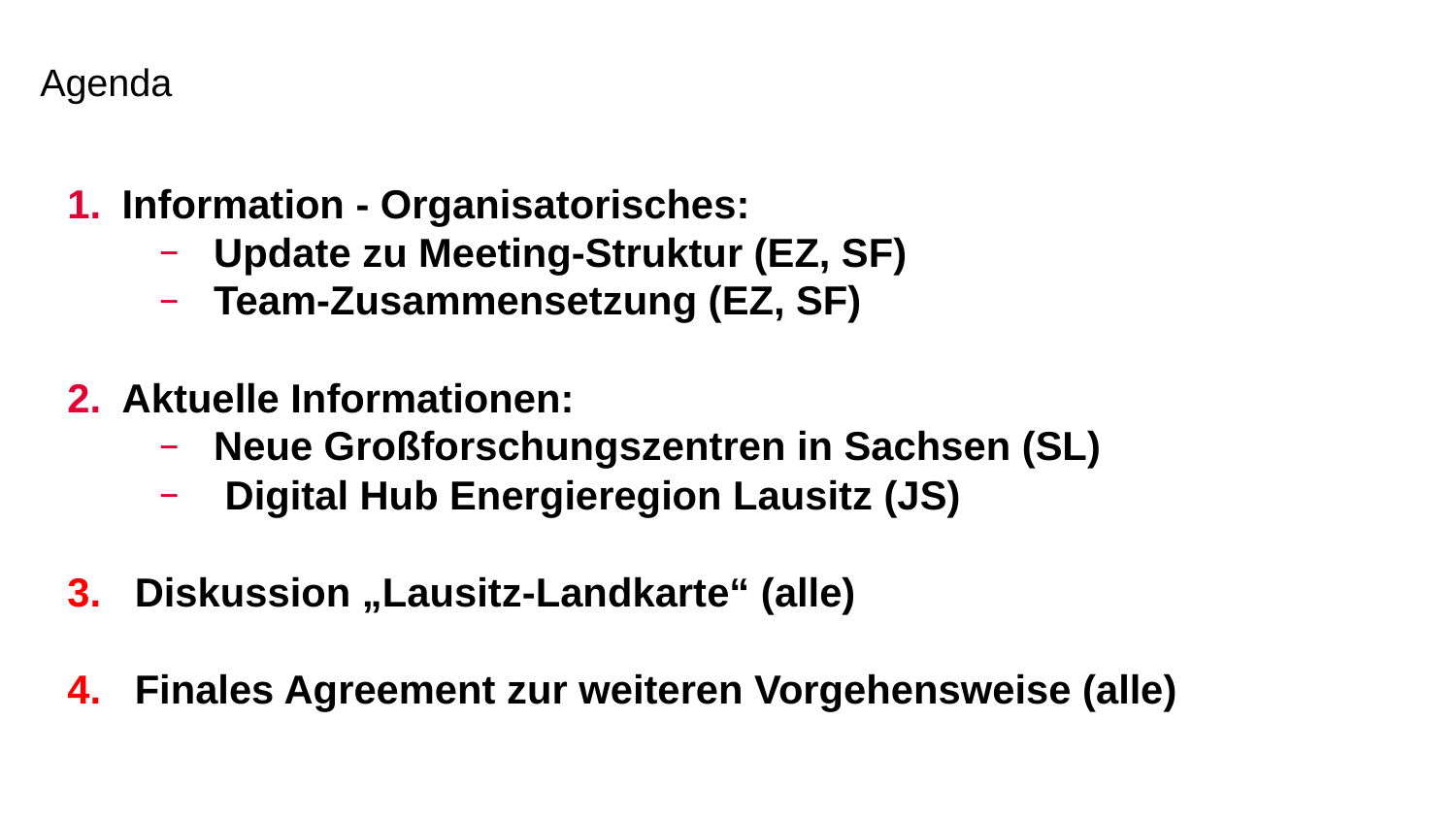

# Agenda
Information - Organisatorisches:
Update zu Meeting-Struktur (EZ, SF)
Team-Zusammensetzung (EZ, SF)

Aktuelle Informationen:
Neue Großforschungszentren in Sachsen (SL)
 Digital Hub Energieregion Lausitz (JS)

3.   Diskussion „Lausitz-Landkarte“ (alle)

4.   Finales Agreement zur weiteren Vorgehensweise (alle)

2